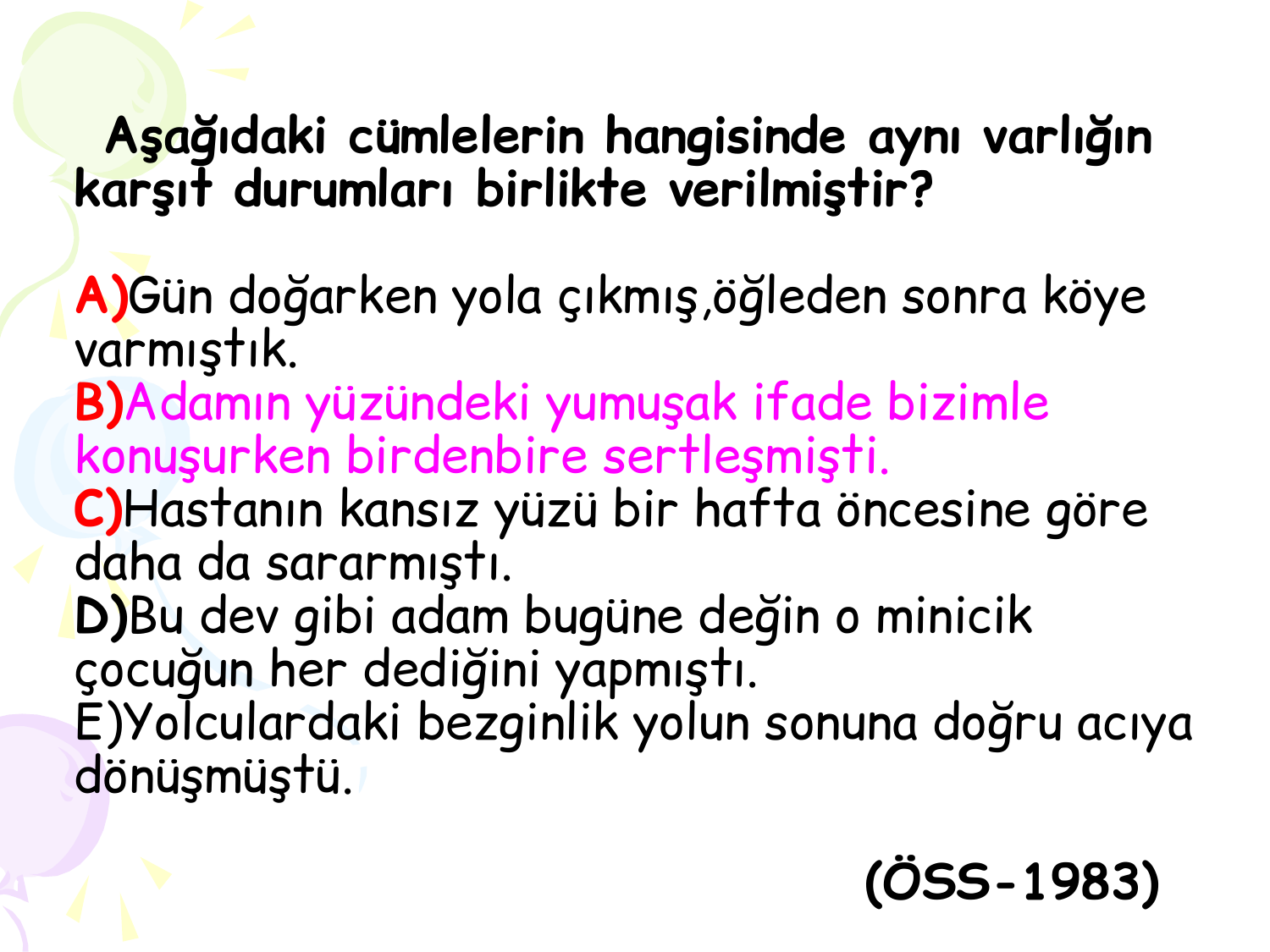

# Aşağıdaki cümlelerin hangisinde aynı varlığın karşıt durumları birlikte verilmiştir? A)Gün doğarken yola çıkmış,öğleden sonra köye varmıştık. B)Adamın yüzündeki yumuşak ifade bizimle konuşurken birdenbire sertleşmişti. C)Hastanın kansız yüzü bir hafta öncesine göre daha da sararmıştı. D)Bu dev gibi adam bugüne değin o minicik çocuğun her dediğini yapmıştı. E)Yolculardaki bezginlik yolun sonuna doğru acıya dönüşmüştü. (ÖSS-1983)